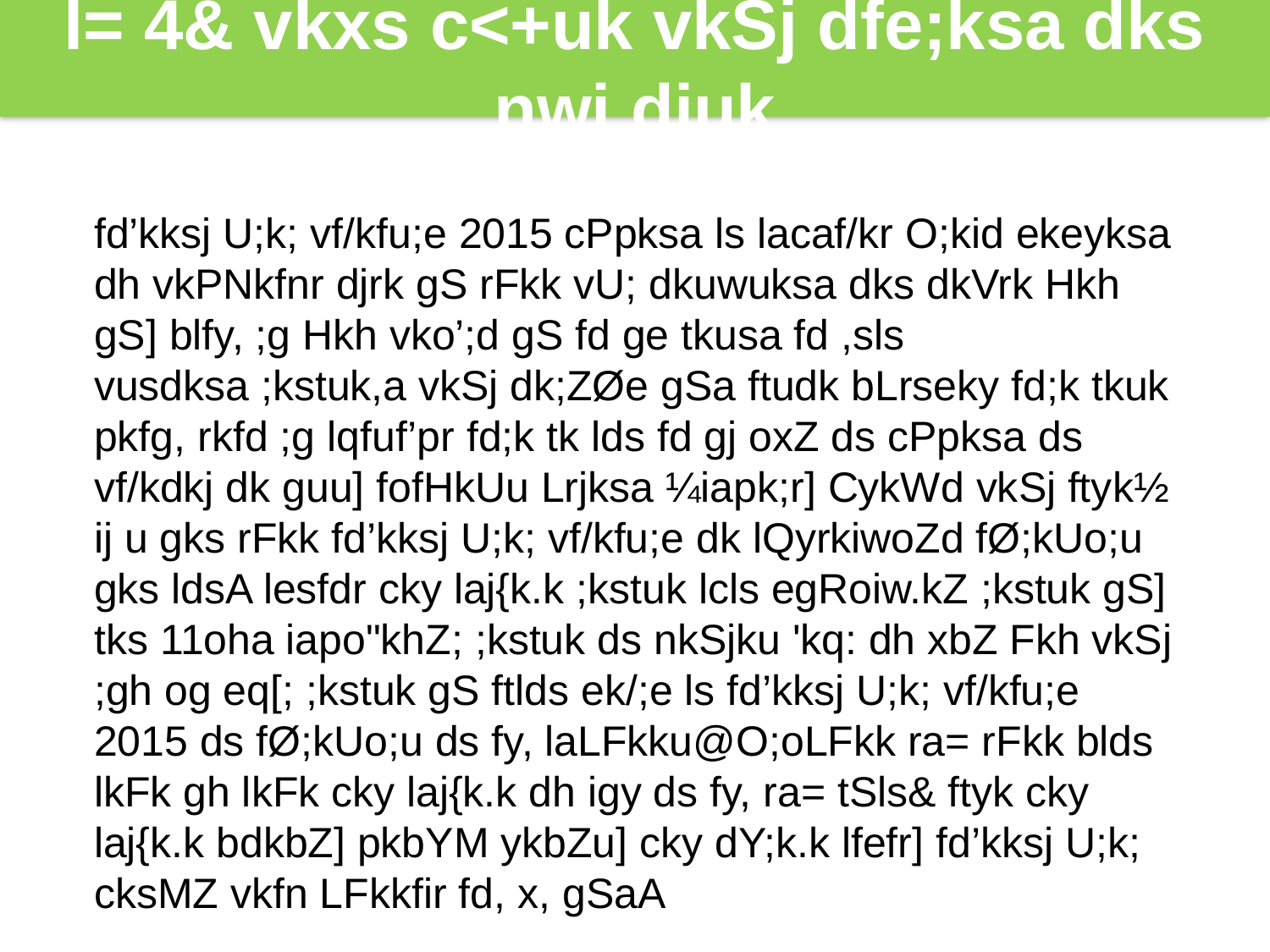

l= 4& vkxs c<+uk vkSj dfe;ksa dks nwj djuk
fd’kksj U;k; vf/kfu;e 2015 cPpksa ls lacaf/kr O;kid ekeyksa dh vkPNkfnr djrk gS rFkk vU; dkuwuksa dks dkVrk Hkh gS] blfy, ;g Hkh vko’;d gS fd ge tkusa fd ,sls vusdksa ;kstuk,a vkSj dk;ZØe gSa ftudk bLrseky fd;k tkuk pkfg, rkfd ;g lqfuf’pr fd;k tk lds fd gj oxZ ds cPpksa ds vf/kdkj dk guu] fofHkUu Lrjksa ¼iapk;r] CykWd vkSj ftyk½ ij u gks rFkk fd’kksj U;k; vf/kfu;e dk lQyrkiwoZd fØ;kUo;u gks ldsA lesfdr cky laj{k.k ;kstuk lcls egRoiw.kZ ;kstuk gS] tks 11oha iapo"khZ; ;kstuk ds nkSjku 'kq: dh xbZ Fkh vkSj ;gh og eq[; ;kstuk gS ftlds ek/;e ls fd’kksj U;k; vf/kfu;e 2015 ds fØ;kUo;u ds fy, laLFkku@O;oLFkk ra= rFkk blds lkFk gh lkFk cky laj{k.k dh igy ds fy, ra= tSls& ftyk cky laj{k.k bdkbZ] pkbYM ykbZu] cky dY;k.k lfefr] fd’kksj U;k; cksMZ vkfn LFkkfir fd, x, gSaA